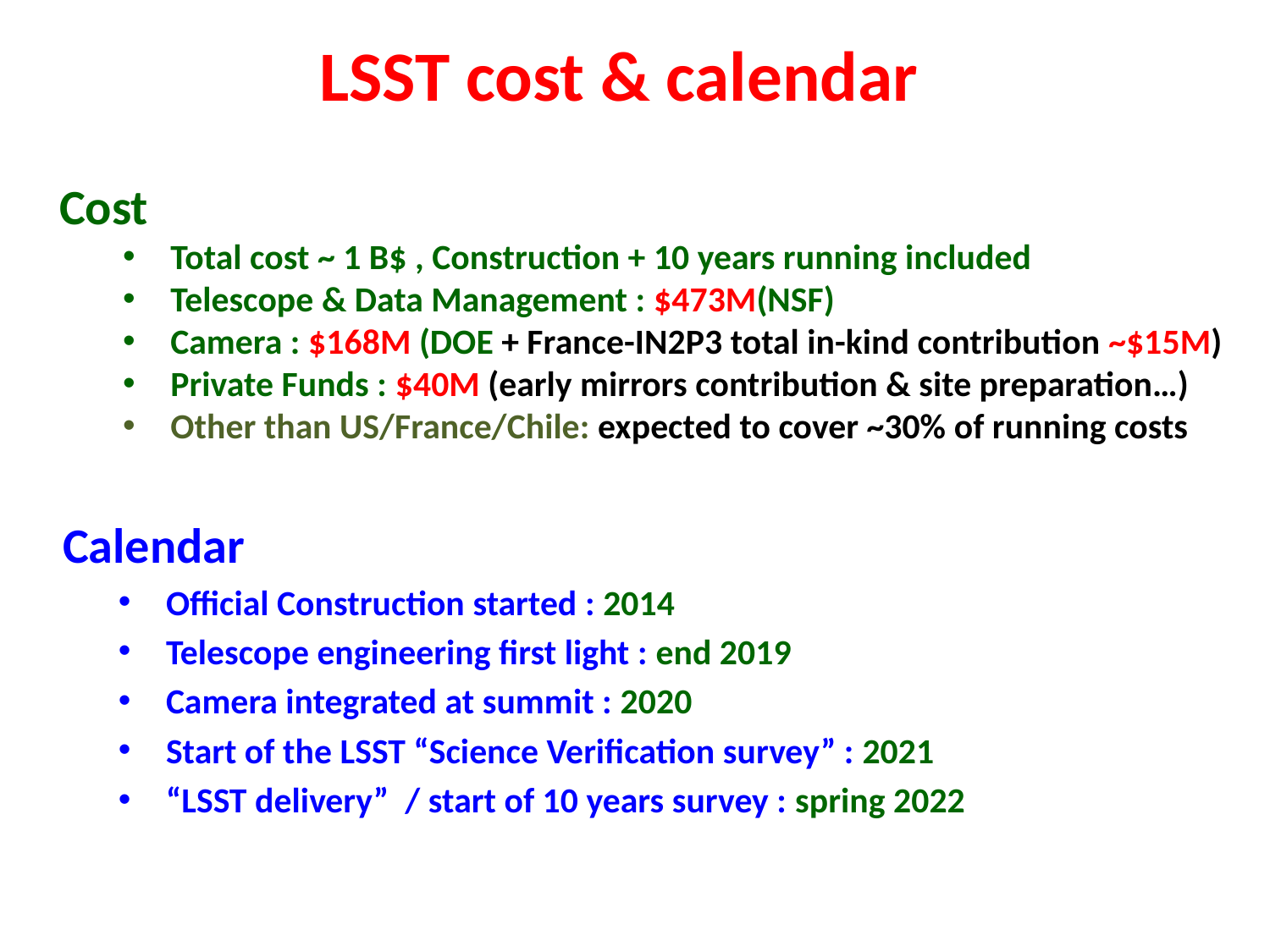

# LSST cost & calendar
Cost
Total cost ~ 1 B$ , Construction + 10 years running included
Telescope & Data Management : $473M(NSF)
Camera : $168M (DOE + France-IN2P3 total in-kind contribution ~$15M)
Private Funds : $40M (early mirrors contribution & site preparation…)
Other than US/France/Chile: expected to cover ~30% of running costs
Calendar
Official Construction started : 2014
Telescope engineering first light : end 2019
Camera integrated at summit : 2020
Start of the LSST “Science Verification survey” : 2021
“LSST delivery”  / start of 10 years survey : spring 2022